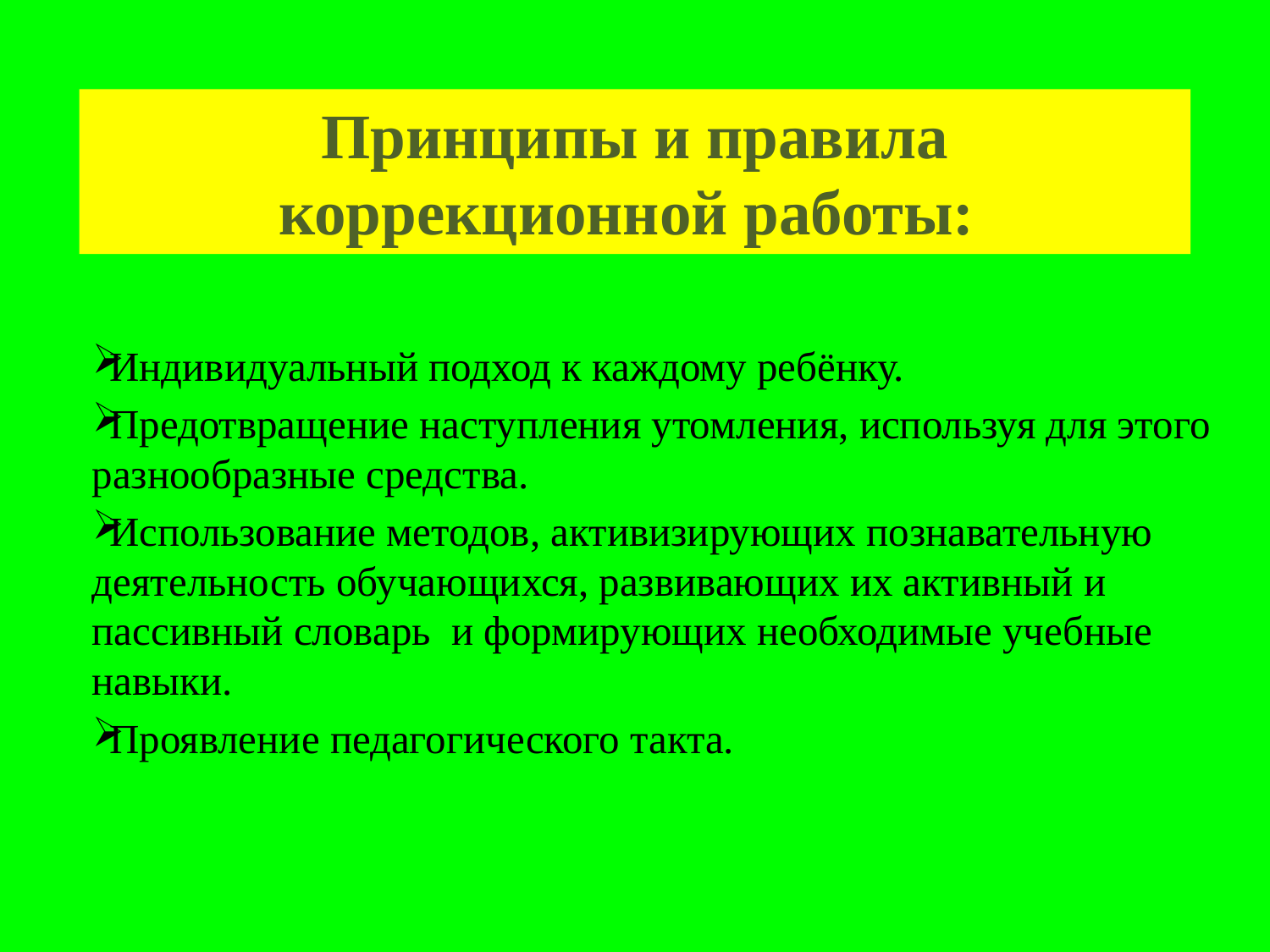

Принципы и правила коррекционной работы:

 Индивидуальный подход к каждому ребёнку.
 Предотвращение наступления утомления, используя для этого разнообразные средства.
 Использование методов, активизирующих познавательную деятельность обучающихся, развивающих их активный и пассивный словарь  и формирующих необходимые учебные навыки.
 Проявление педагогического такта.